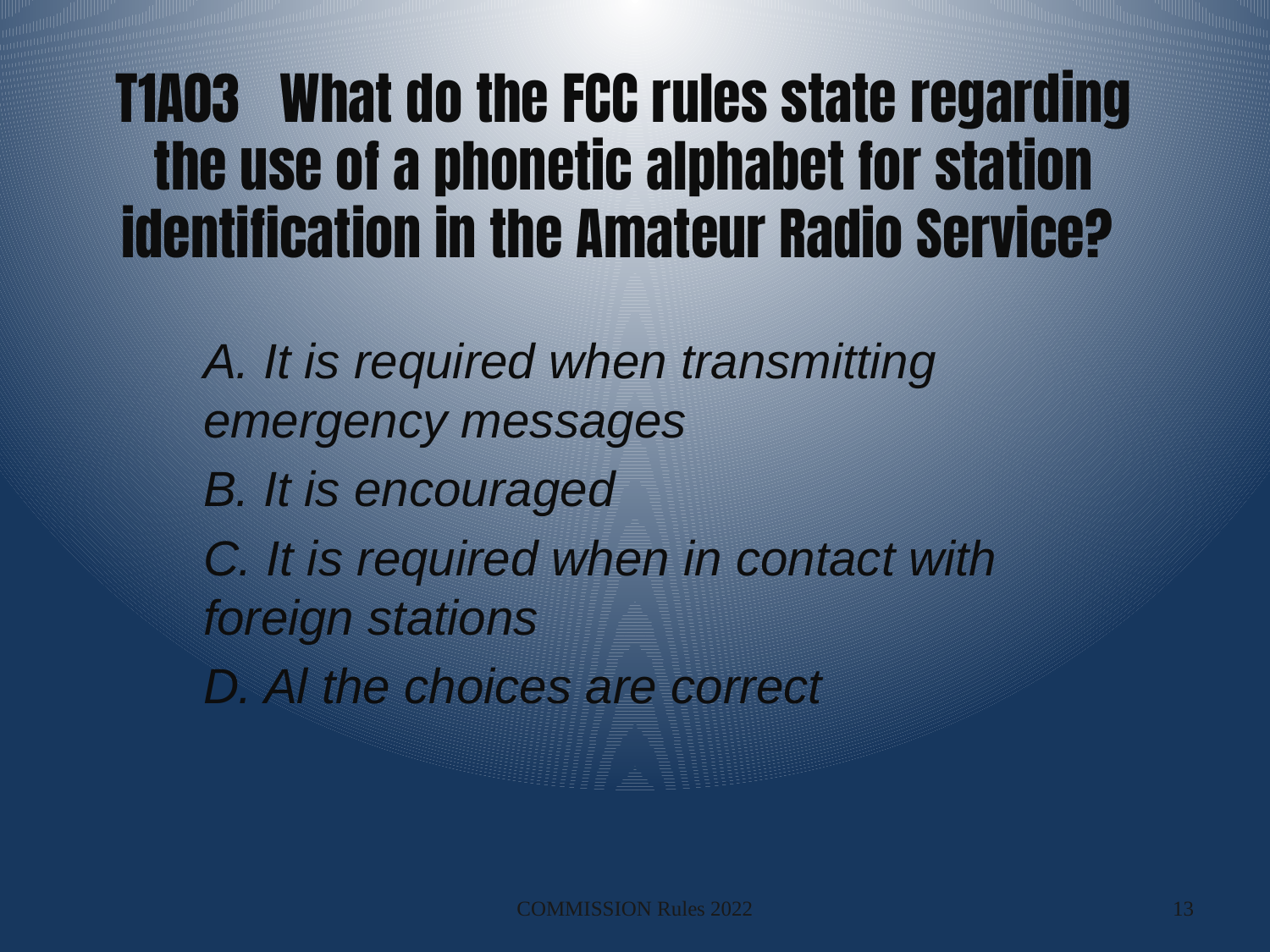

# T1A03   What do the FCC rules state regarding the use of a phonetic alphabet for station identification in the Amateur Radio Service?

A. It is required when transmitting emergency messages
B. It is encouraged
C. It is required when in contact with foreign stations
D. Al the choices are correct
COMMISSION Rules 2022
13